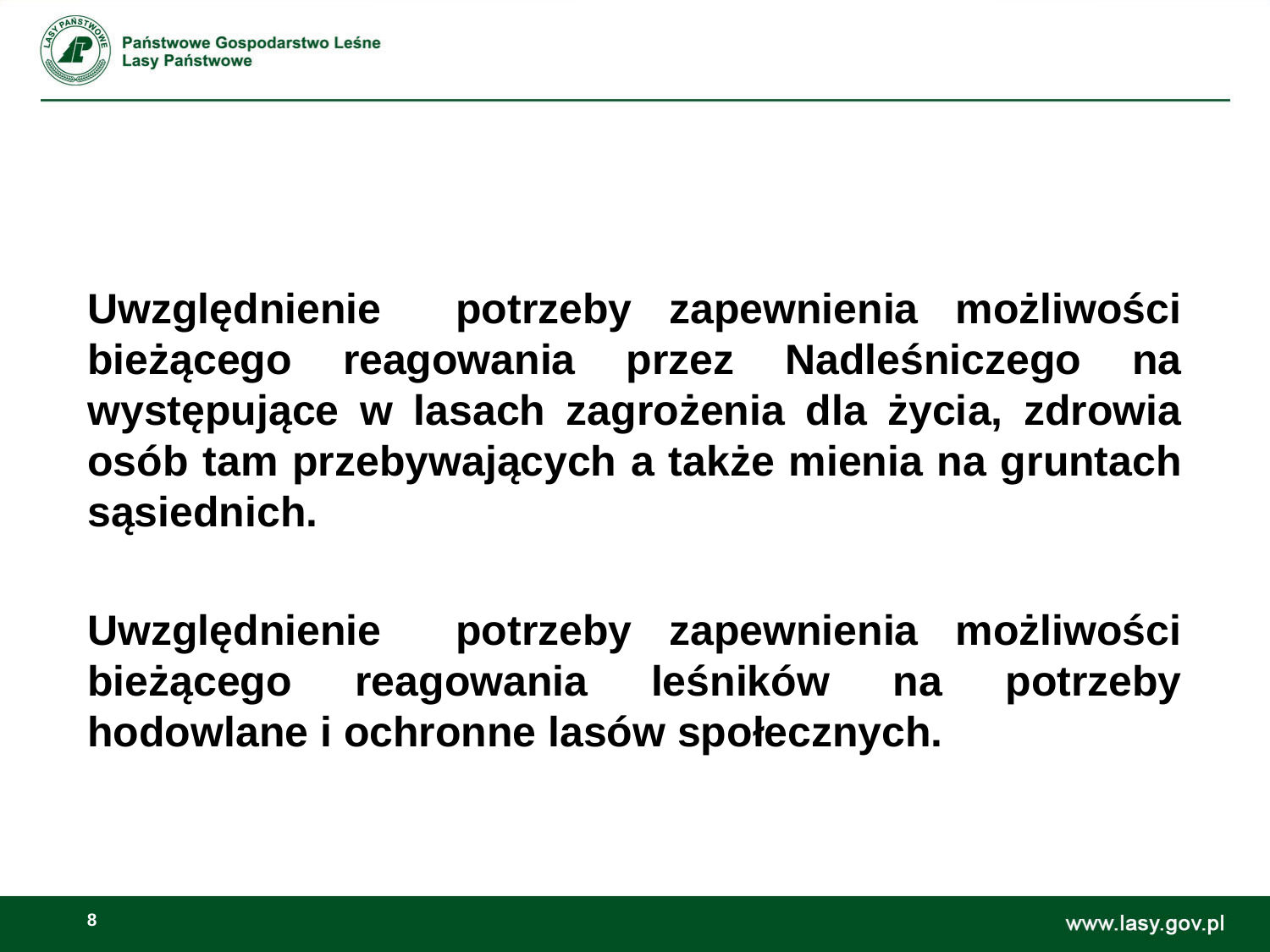

Uwzględnienie  potrzeby zapewnienia możliwości bieżącego reagowania przez Nadleśniczego na występujące w lasach zagrożenia dla życia, zdrowia osób tam przebywających a także mienia na gruntach sąsiednich.

Uwzględnienie  potrzeby zapewnienia możliwości bieżącego reagowania leśników na potrzeby hodowlane i ochronne lasów społecznych.